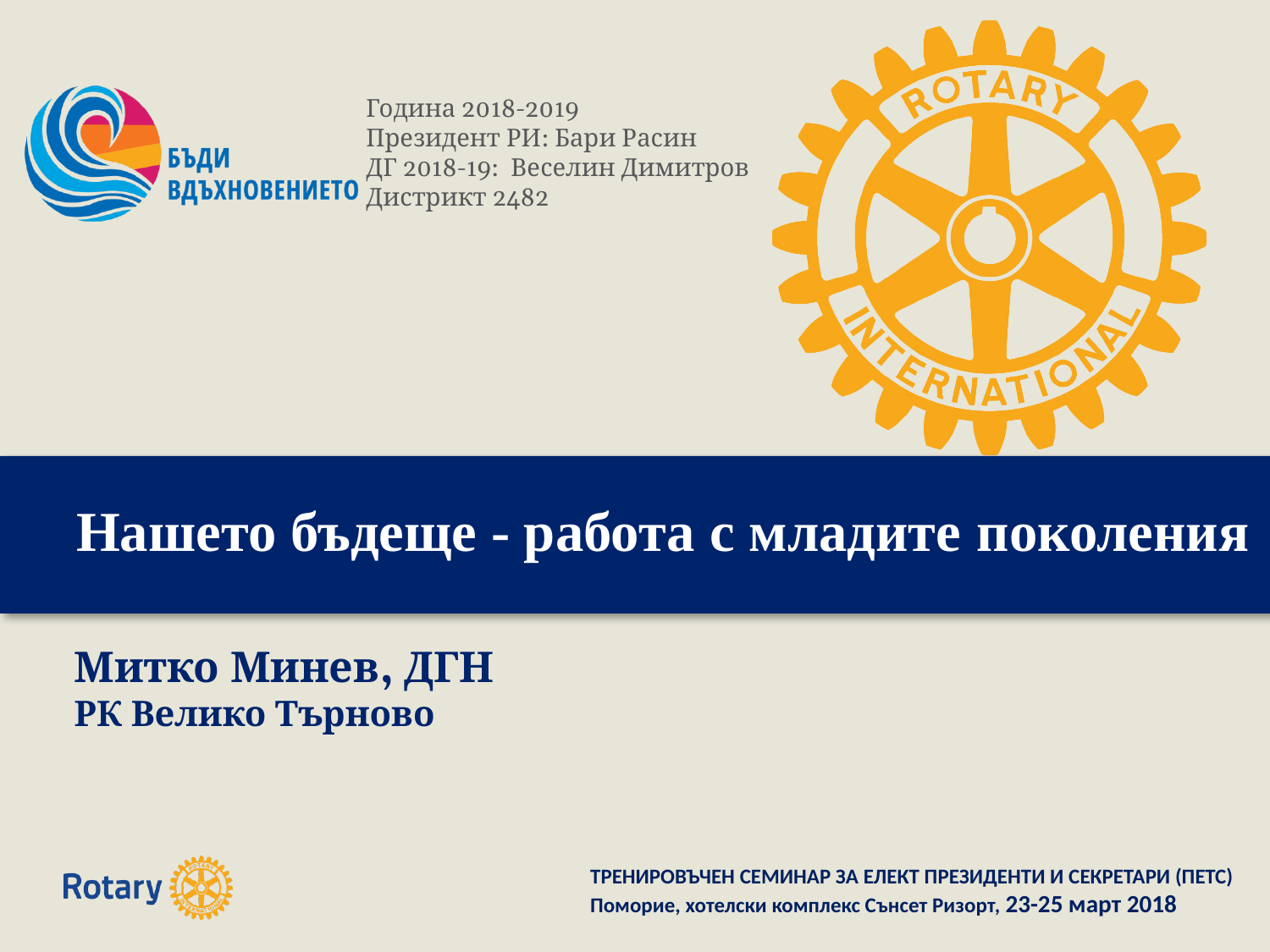

# Нашето бъдеще - работа с младите поколения
Митко Минев, ДГН
РК Велико Търново